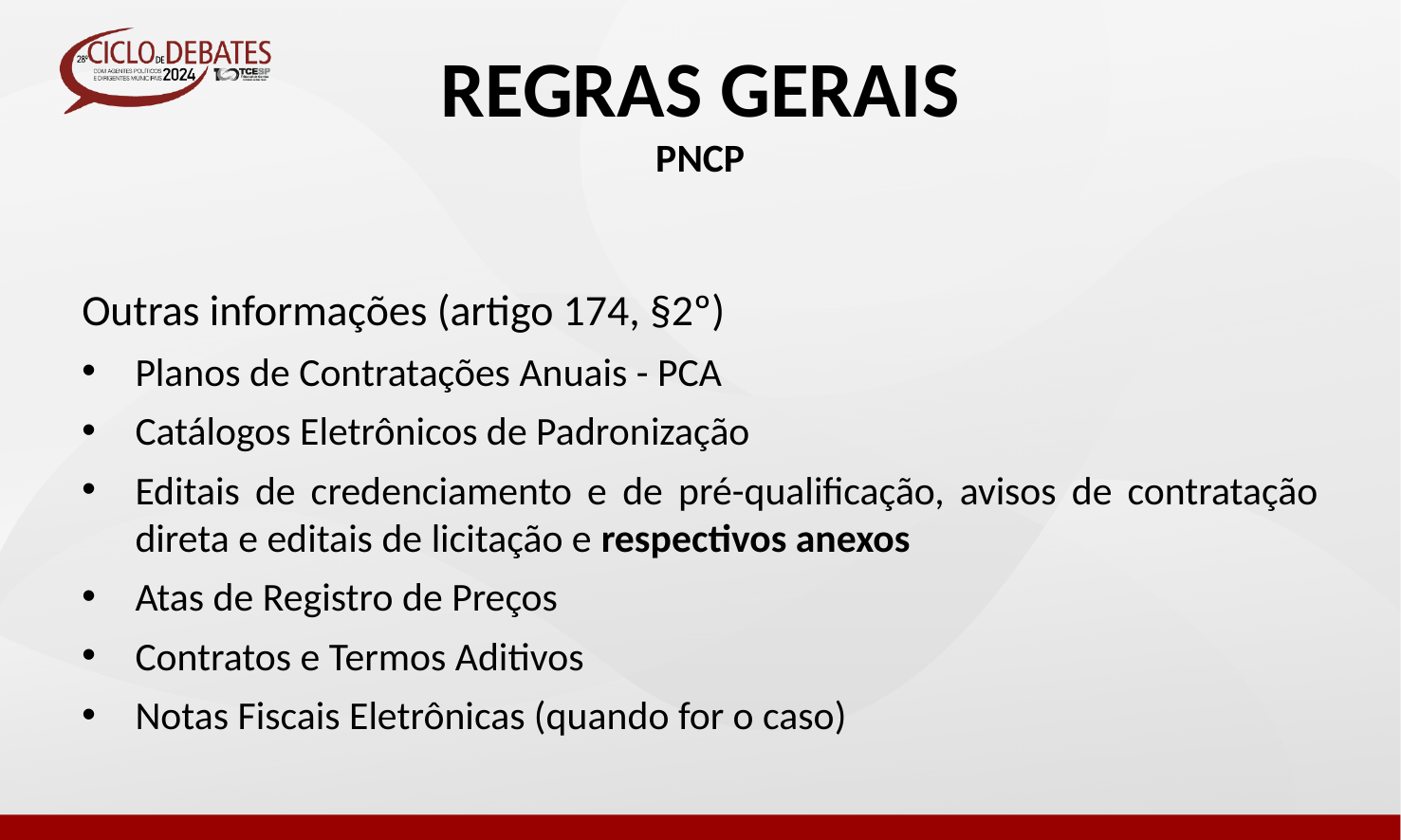

REGRAS GERAIS
PNCP
Outras informações (artigo 174, §2º)
Planos de Contratações Anuais - PCA
Catálogos Eletrônicos de Padronização
Editais de credenciamento e de pré-qualificação, avisos de contratação direta e editais de licitação e respectivos anexos
Atas de Registro de Preços
Contratos e Termos Aditivos
Notas Fiscais Eletrônicas (quando for o caso)